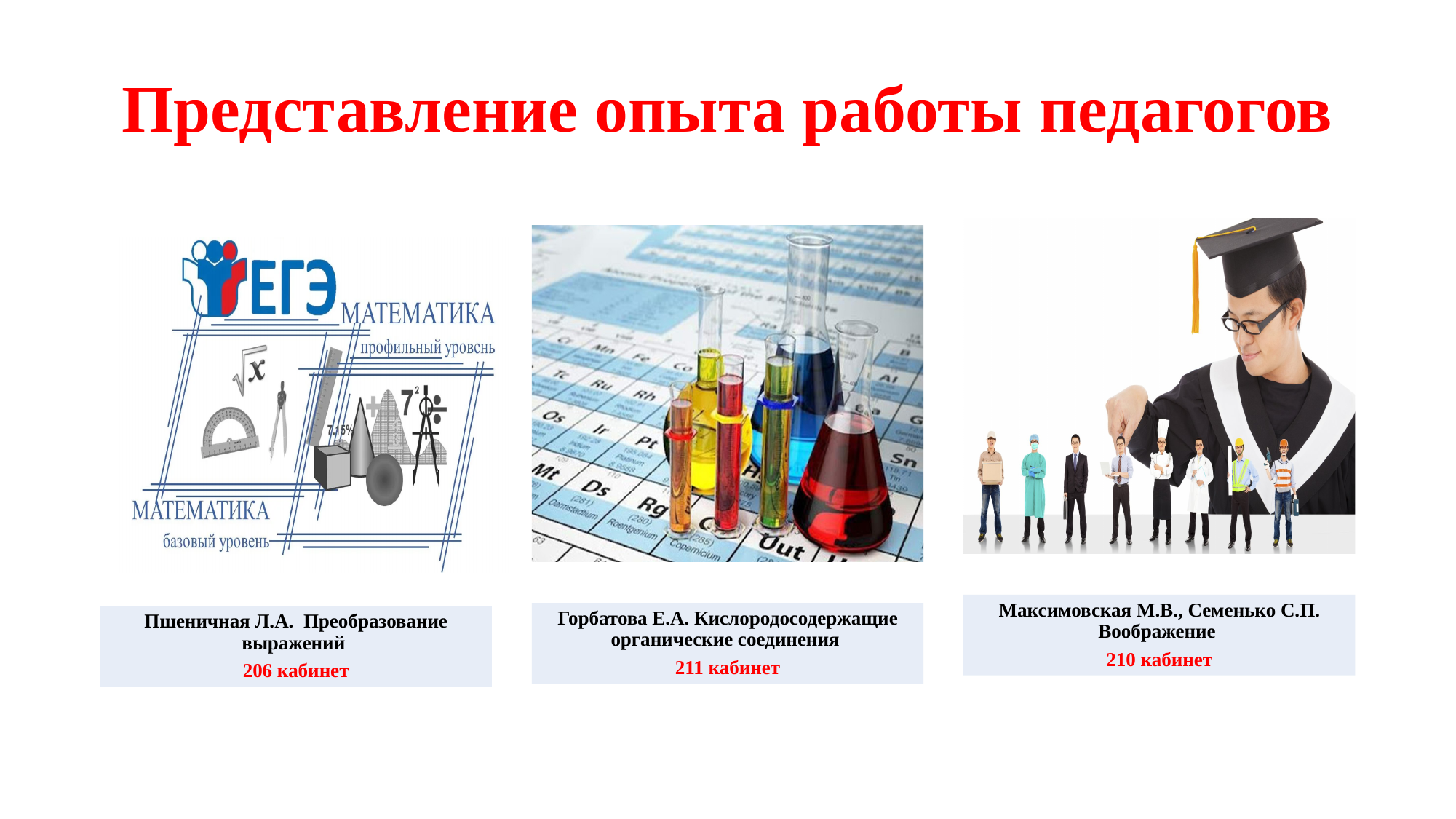

# Представление опыта работы педагогов
Пшеничная Л.А.  Преобразование выражений
206 кабинет
Горбатова Е.А. Кислородосодержащие органические соединения
211 кабинет
Максимовская М.В., Семенько С.П. Воображение
210 кабинет